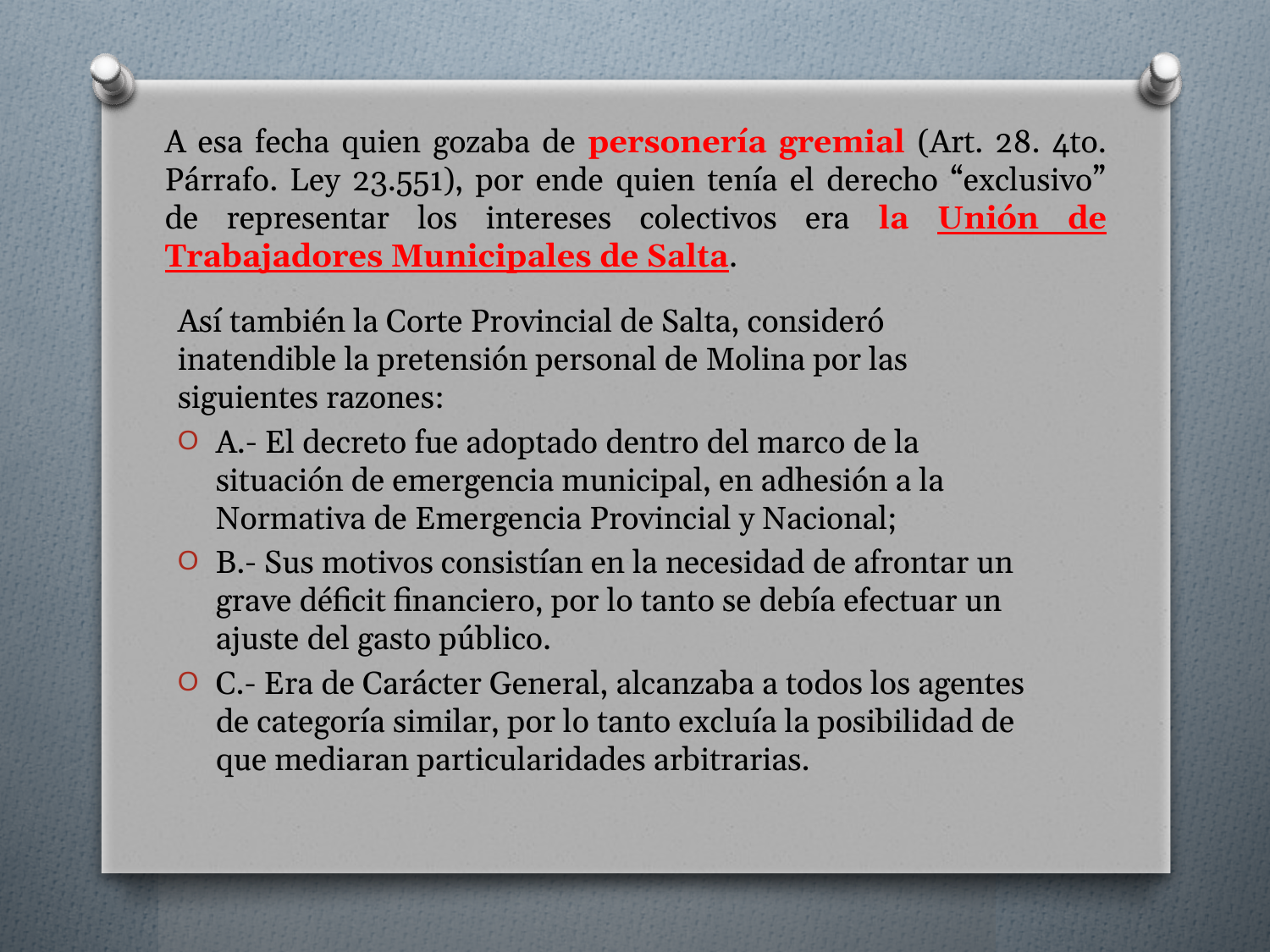

# A esa fecha quien gozaba de personería gremial (Art. 28. 4to. Párrafo. Ley 23.551), por ende quien tenía el derecho “exclusivo” de representar los intereses colectivos era la Unión de Trabajadores Municipales de Salta.
Así también la Corte Provincial de Salta, consideró inatendible la pretensión personal de Molina por las siguientes razones:
A.- El decreto fue adoptado dentro del marco de la situación de emergencia municipal, en adhesión a la Normativa de Emergencia Provincial y Nacional;
B.- Sus motivos consistían en la necesidad de afrontar un grave déficit financiero, por lo tanto se debía efectuar un ajuste del gasto público.
C.- Era de Carácter General, alcanzaba a todos los agentes de categoría similar, por lo tanto excluía la posibilidad de que mediaran particularidades arbitrarias.